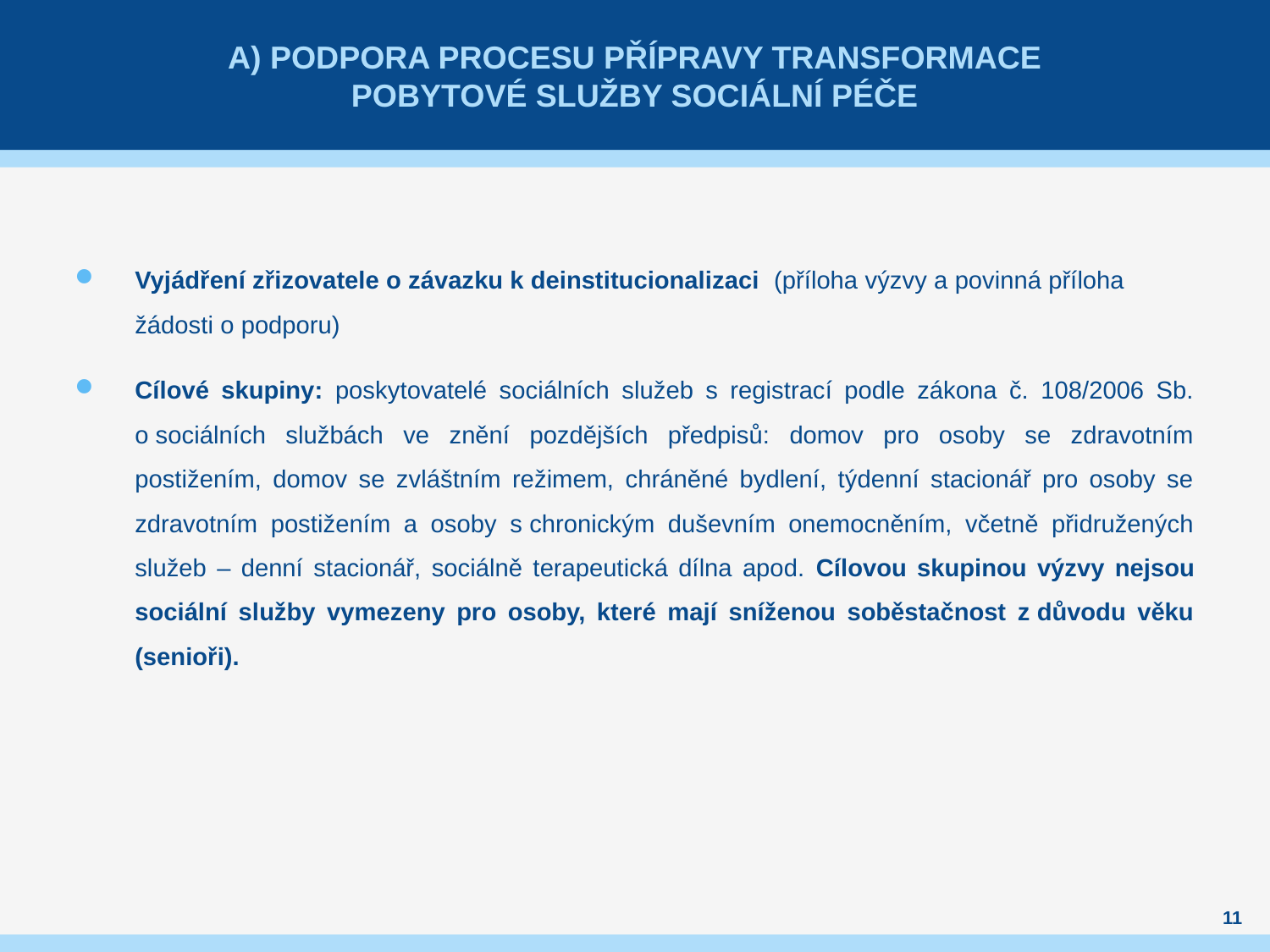

# A) Podpora procesu přípravy transformace pobytové služby sociální péče
Vyjádření zřizovatele o závazku k deinstitucionalizaci  (příloha výzvy a povinná příloha žádosti o podporu)
Cílové skupiny: poskytovatelé sociálních služeb s registrací podle zákona č. 108/2006 Sb. o sociálních službách ve znění pozdějších předpisů: domov pro osoby se zdravotním postižením, domov se zvláštním režimem, chráněné bydlení, týdenní stacionář pro osoby se zdravotním postižením a osoby s chronickým duševním onemocněním, včetně přidružených služeb – denní stacionář, sociálně terapeutická dílna apod. Cílovou skupinou výzvy nejsou sociální služby vymezeny pro osoby, které mají sníženou soběstačnost z důvodu věku (senioři).

11